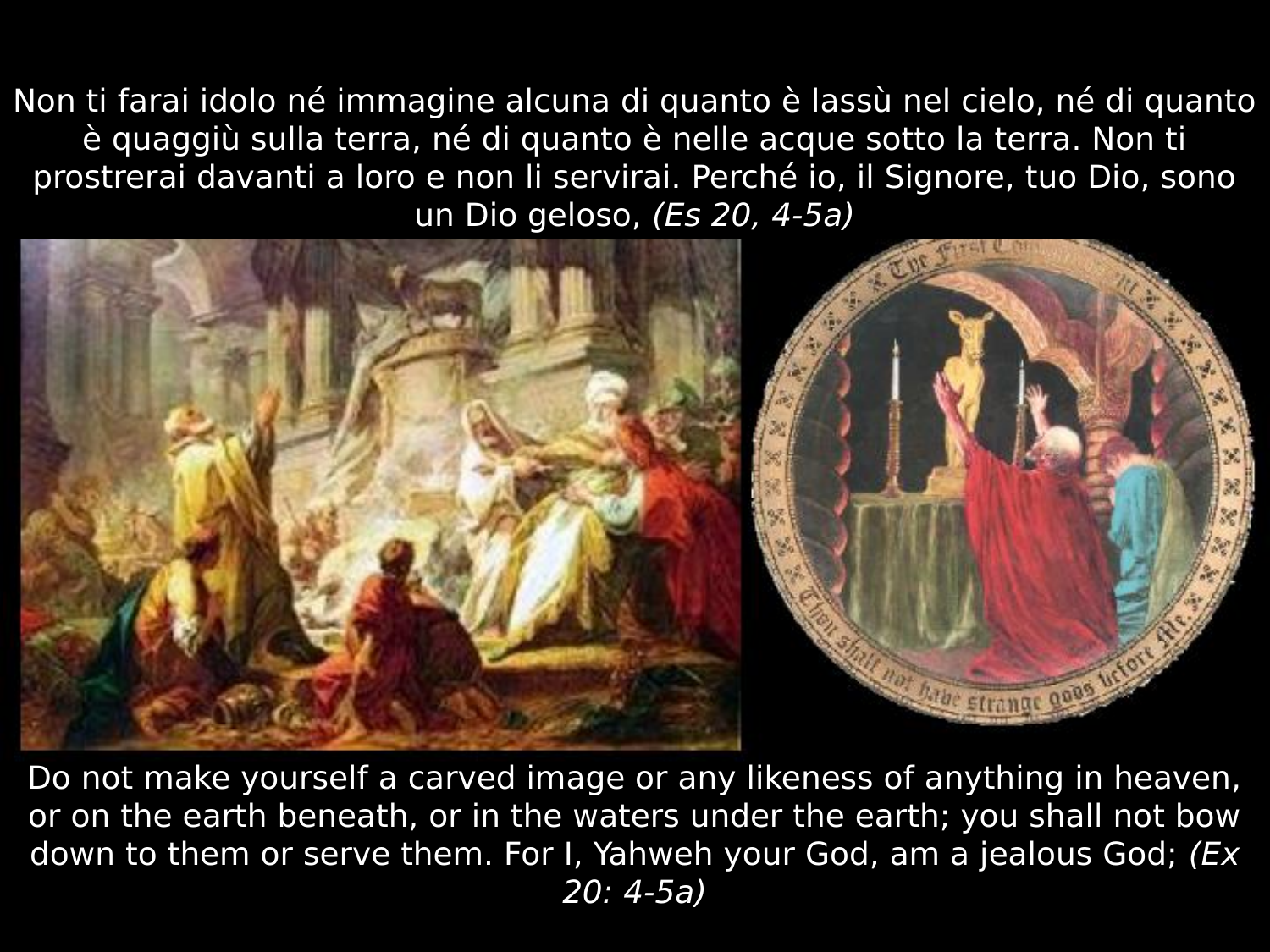

#
Non ti farai idolo né immagine alcuna di quanto è lassù nel cielo, né di quanto è quaggiù sulla terra, né di quanto è nelle acque sotto la terra. Non ti prostrerai davanti a loro e non li servirai. Perché io, il Signore, tuo Dio, sono un Dio geloso, (Es 20, 4-5a)
Do not make yourself a carved image or any likeness of anything in heaven, or on the earth beneath, or in the waters under the earth; you shall not bow down to them or serve them. For I, Yahweh your God, am a jealous God; (Ex 20: 4-5a)